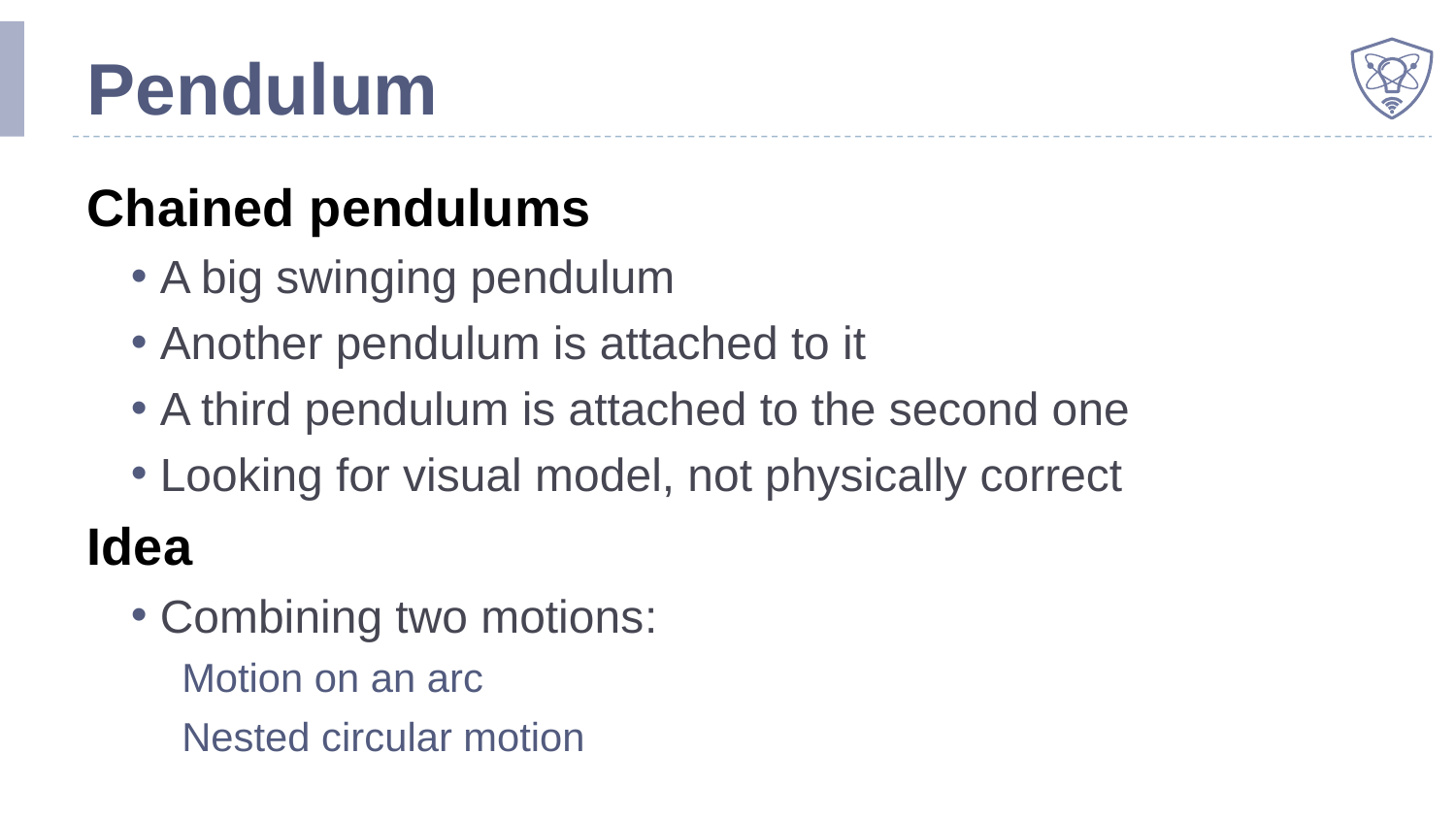

# Pendulum
Chained pendulums
A big swinging pendulum
Another pendulum is attached to it
A third pendulum is attached to the second one
Looking for visual model, not physically correct
Idea
Combining two motions:
Motion on an arc
Nested circular motion